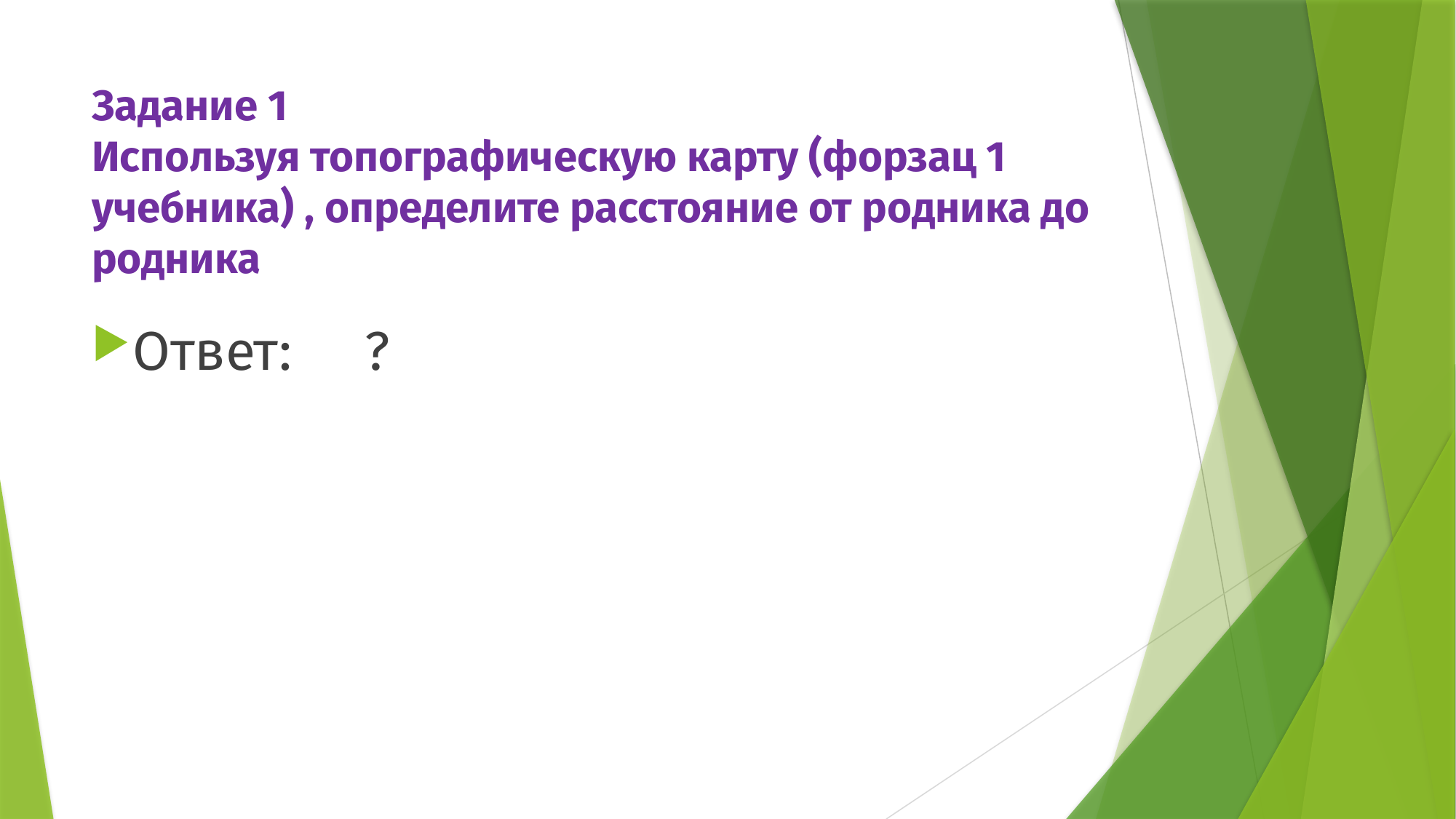

# Задание 1 Используя топографическую карту (форзац 1 учебника) , определите расстояние от родника до родника
Ответ:     ?